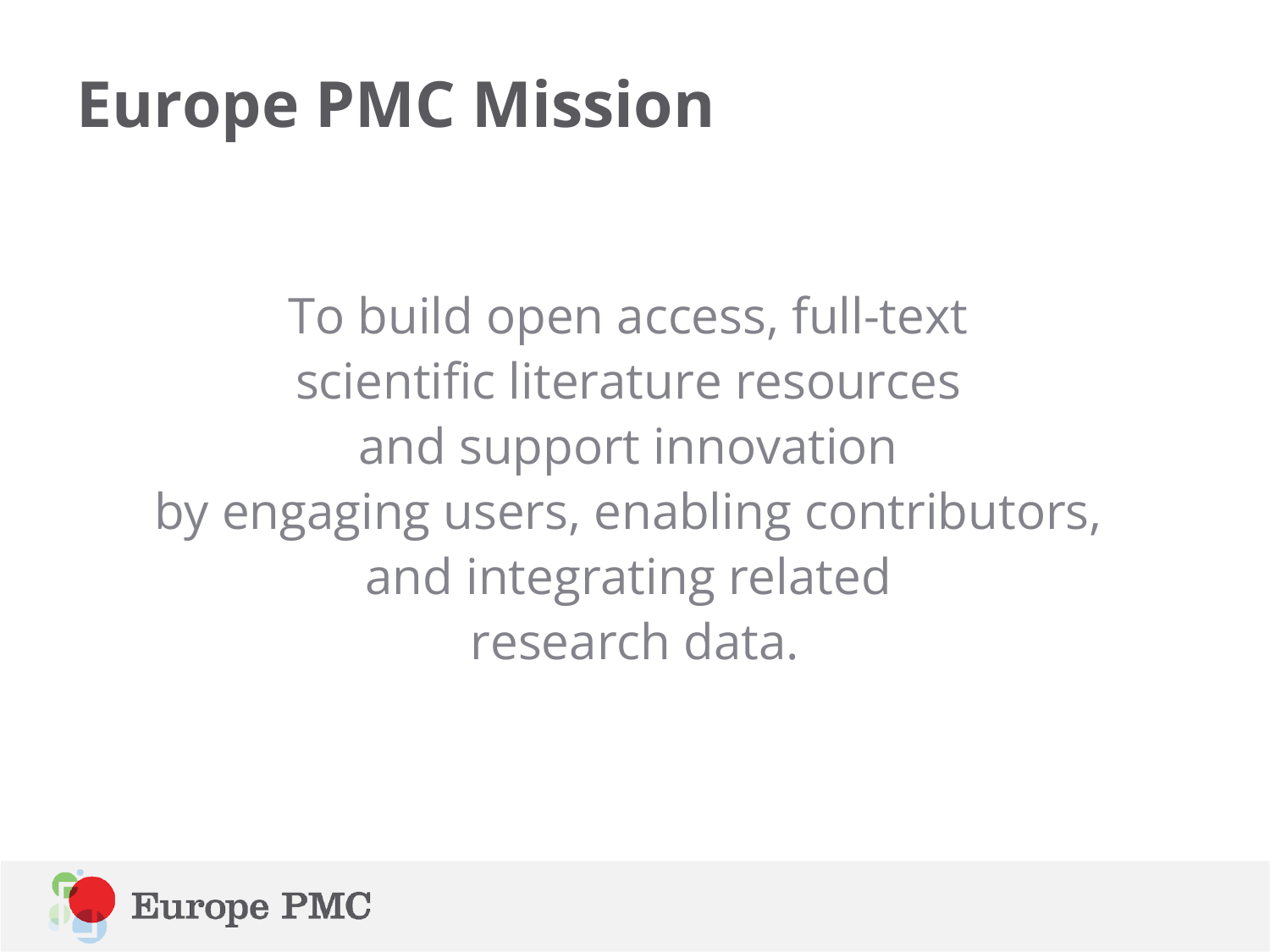

Europe PMC Mission
To build open access, full-text
scientific literature resources
and support innovation
by engaging users, enabling contributors,
and integrating related
research data.